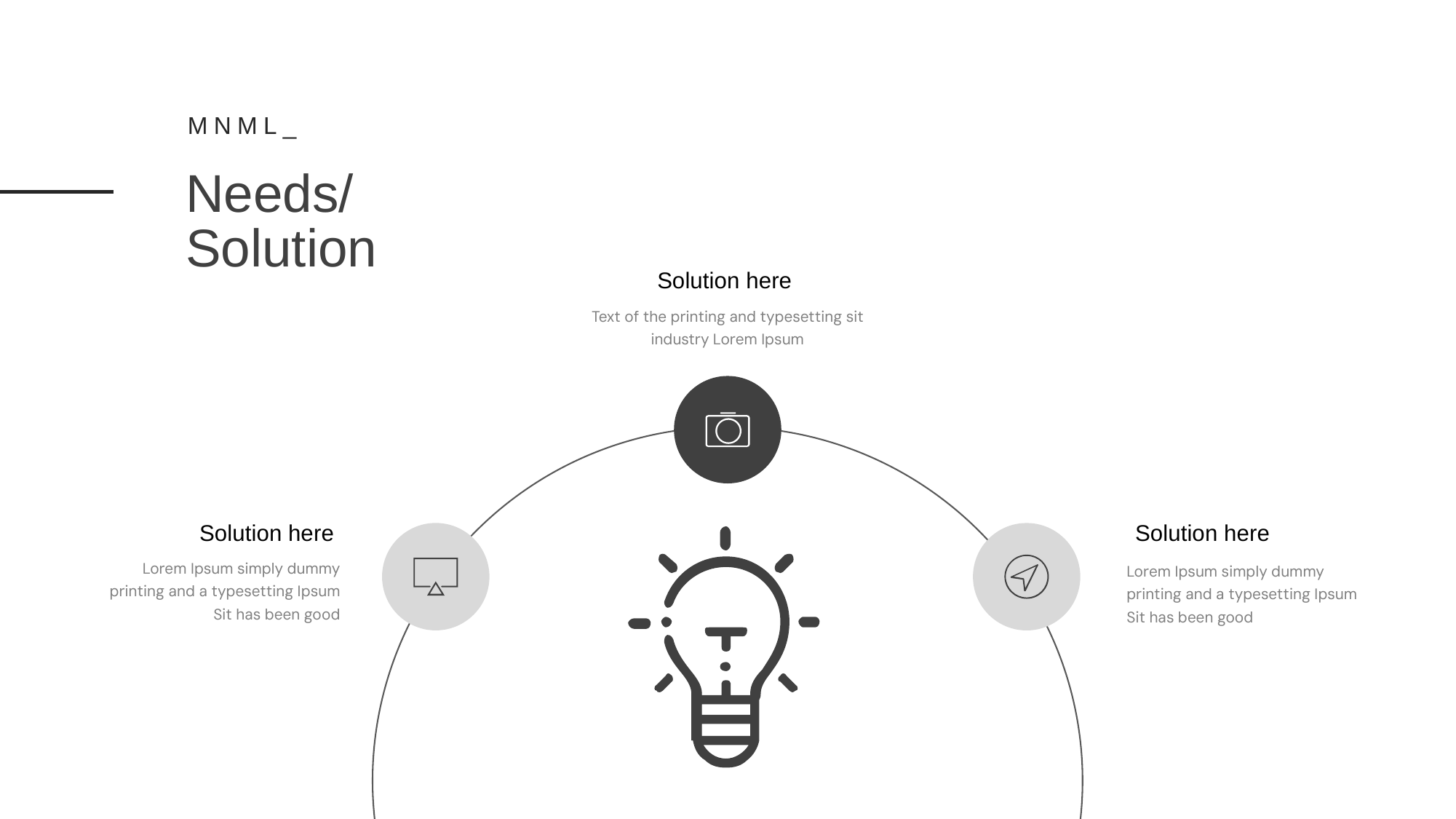

Mnml_
Needs/
Solution
Solution here
Text of the printing and typesetting sit industry Lorem Ipsum

Solution here
Solution here

Lorem Ipsum simply dummy
printing and a typesetting Ipsum
Sit has been good
Lorem Ipsum simply dummy
printing and a typesetting Ipsum
Sit has been good